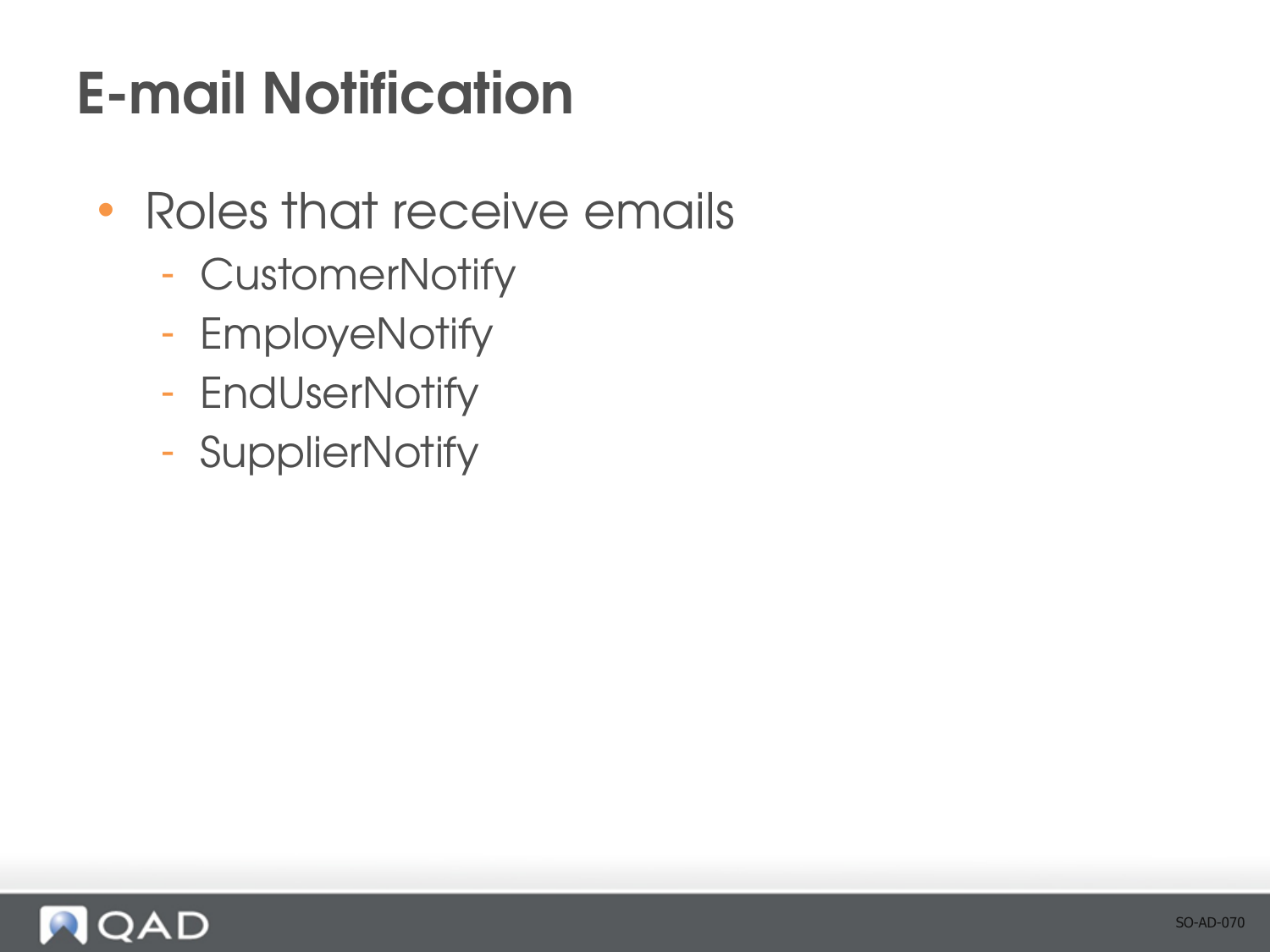

# E-mail Notification
Roles that receive emails
CustomerNotify
EmployeNotify
EndUserNotify
SupplierNotify

SO-AD-070